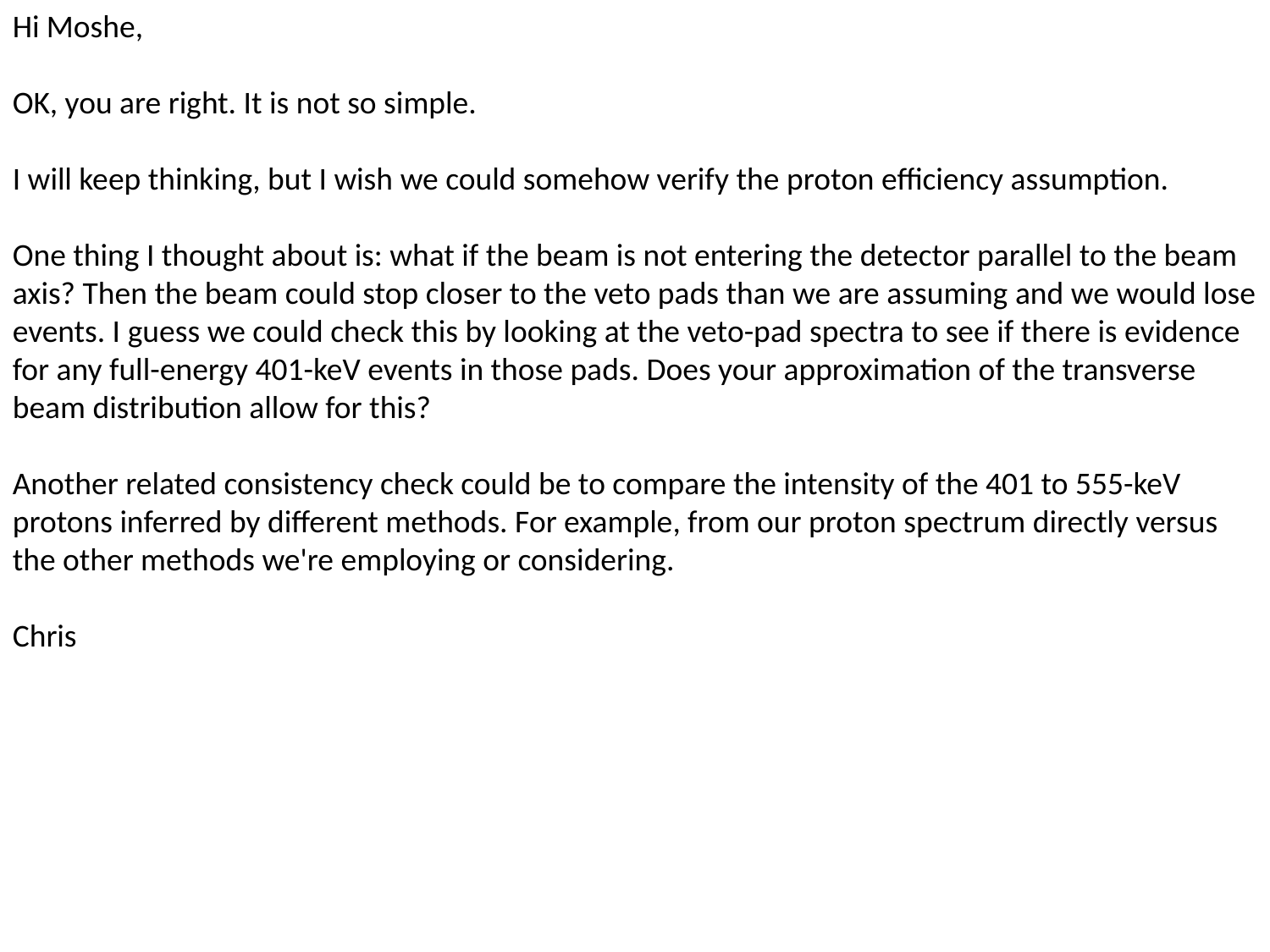

Hi Moshe,

OK, you are right. It is not so simple.

I will keep thinking, but I wish we could somehow verify the proton efficiency assumption.

One thing I thought about is: what if the beam is not entering the detector parallel to the beam axis? Then the beam could stop closer to the veto pads than we are assuming and we would lose events. I guess we could check this by looking at the veto-pad spectra to see if there is evidence for any full-energy 401-keV events in those pads. Does your approximation of the transverse beam distribution allow for this?

Another related consistency check could be to compare the intensity of the 401 to 555-keV protons inferred by different methods. For example, from our proton spectrum directly versus the other methods we're employing or considering.

Chris